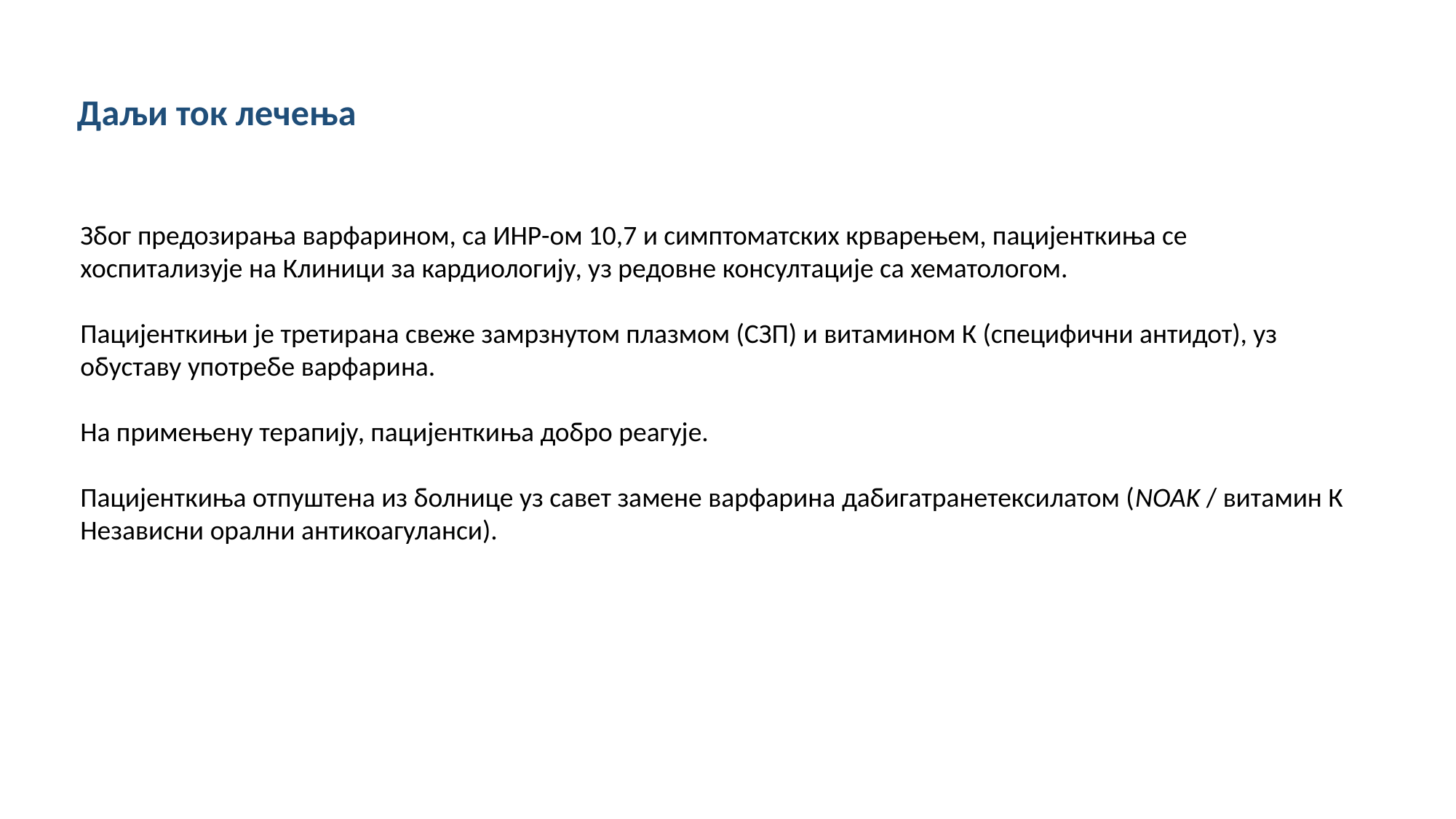

Даљи ток лечења
Због предозирања варфарином, са ИНР-ом 10,7 и симптоматских крварењем, пацијенткиња се
хоспитализује на Клиници за кардиологију, уз редовне консултације са хематологом.

Пацијенткињи је третирана свеже замрзнутом плазмом (СЗП) и витамином К (специфични антидот), уз
обуставу употребе варфарина.

На примењену терапију, пацијенткиња добро реагује.

Пацијенткиња отпуштена из болнице уз савет замене варфарина дабигатранетексилатом (NOAK / витамин К
Независни орални антикоагуланси).